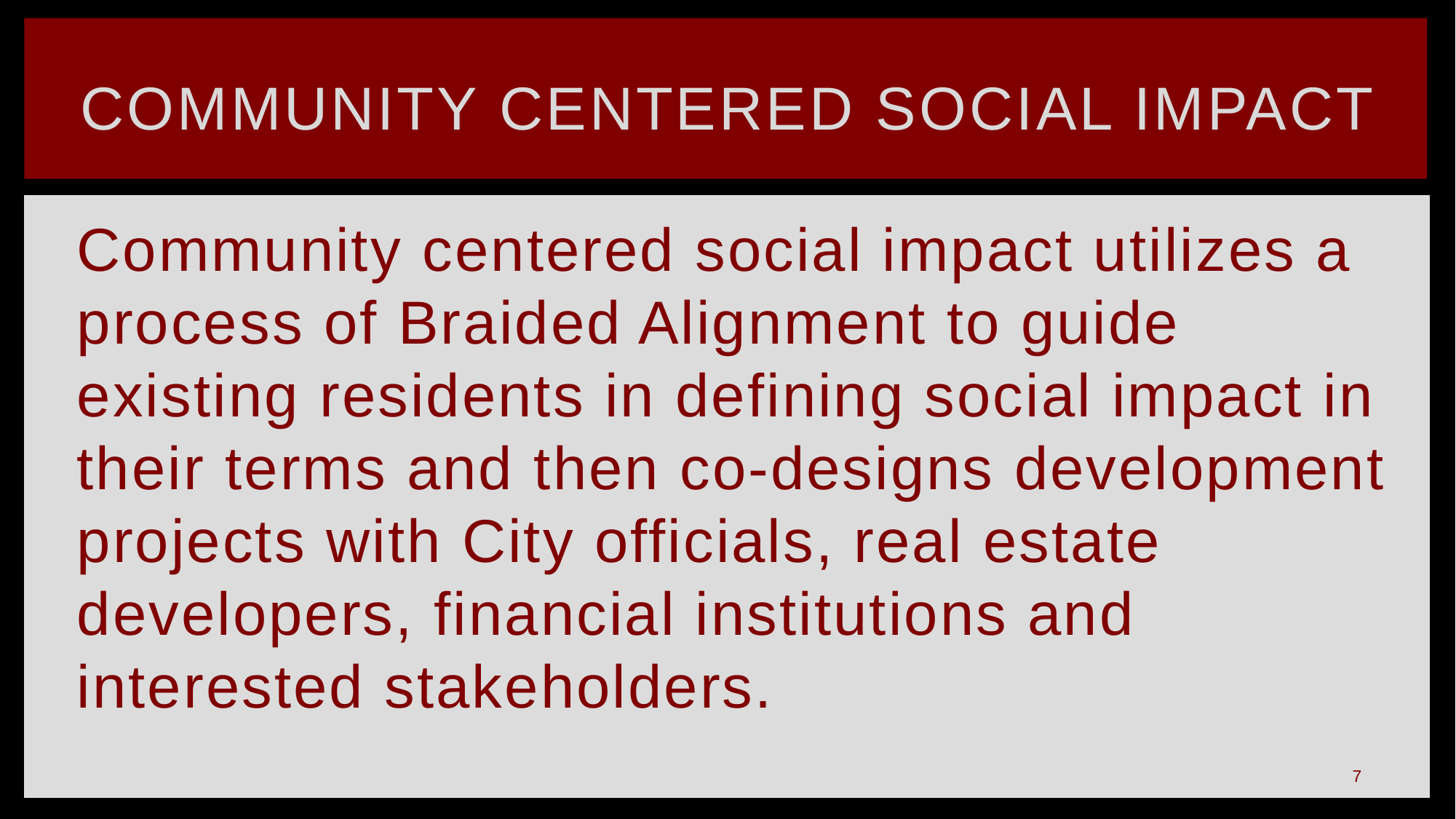

# Community Centered Social Impact
Community centered social impact utilizes a process of Braided Alignment to guide existing residents in defining social impact in their terms and then co-designs development projects with City officials, real estate developers, financial institutions and interested stakeholders.
7